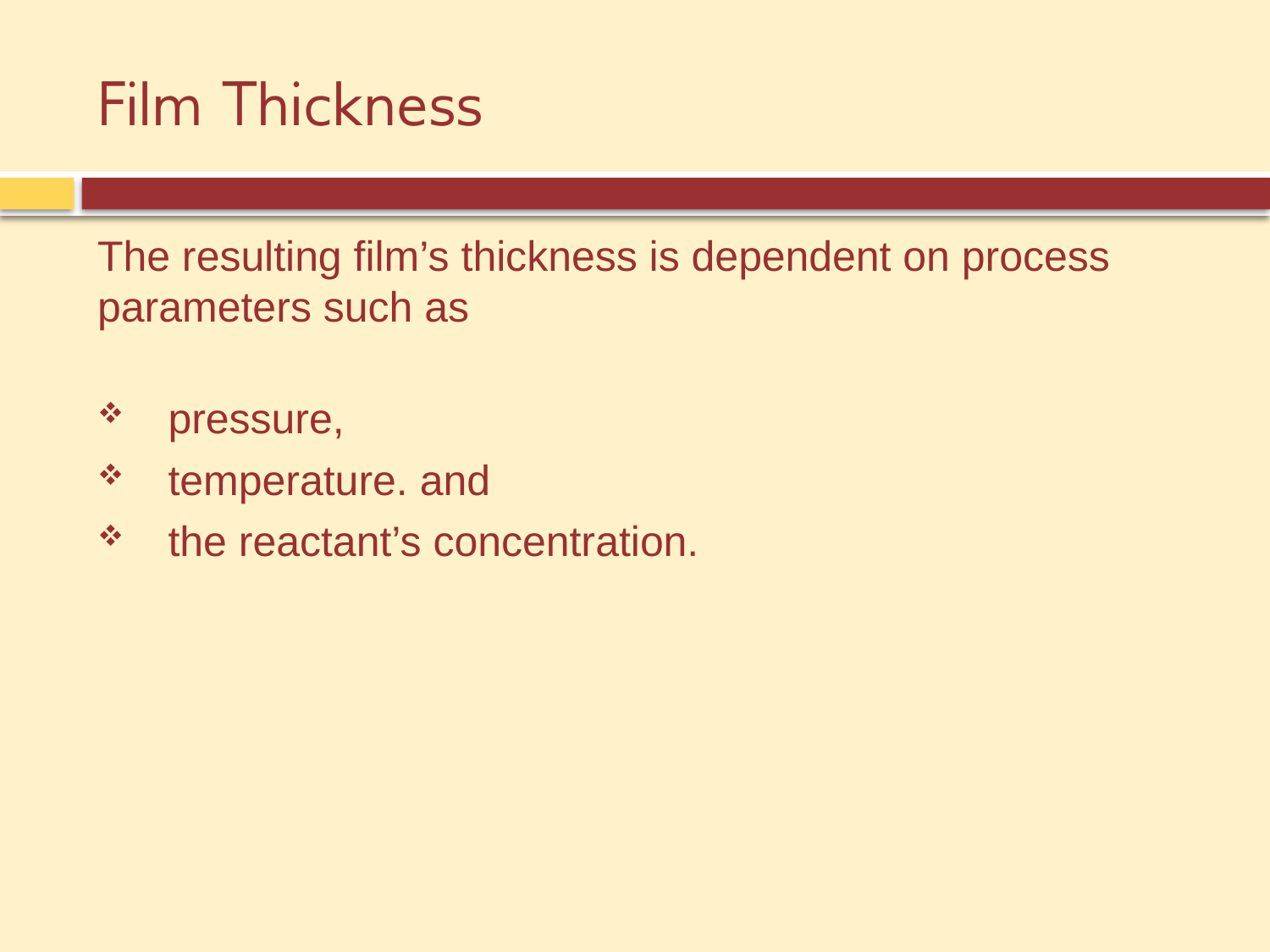

# Film Thickness
The resulting film’s thickness is dependent on process parameters such as

pressure,
temperature. and
the reactant’s concentration.